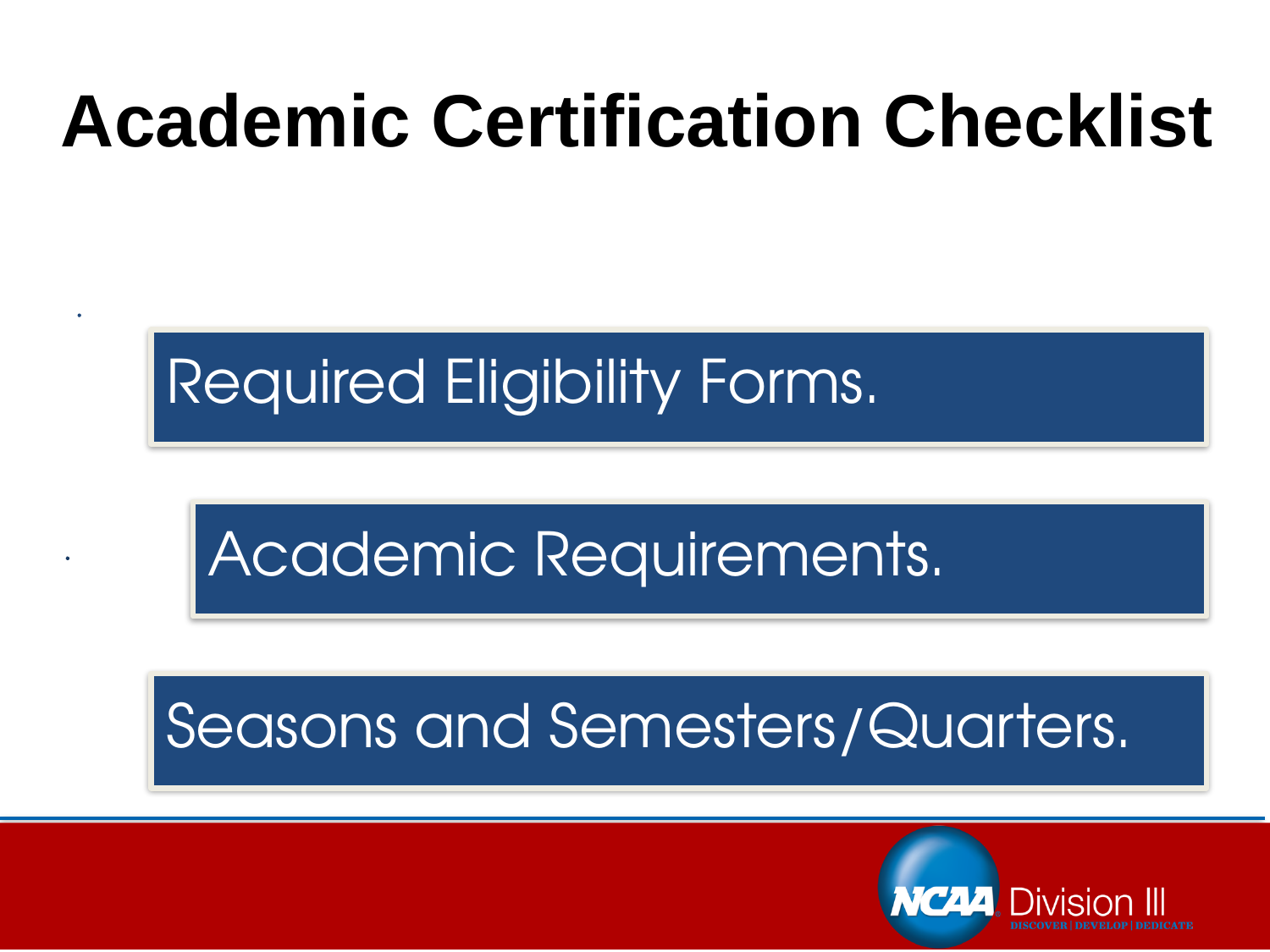

# Academic Certification Checklist
Required Eligibility Forms.
Academic Requirements.
Seasons and Semesters/Quarters.